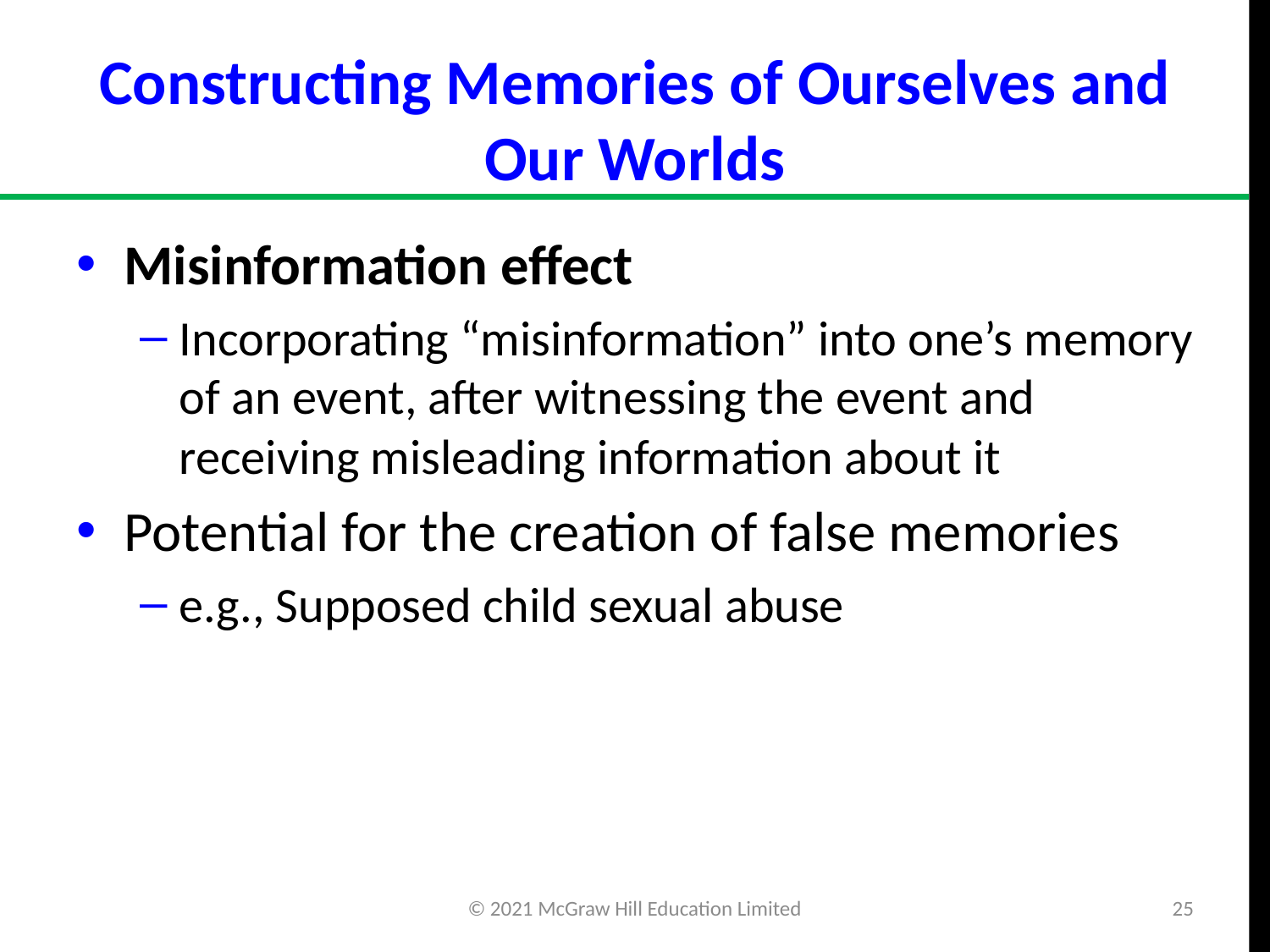

# Constructing Memories of Ourselves and Our Worlds
Misinformation effect
Incorporating “misinformation” into one’s memory of an event, after witnessing the event and receiving misleading information about it
Potential for the creation of false memories
e.g., Supposed child sexual abuse

© 2021 McGraw Hill Education Limited
25